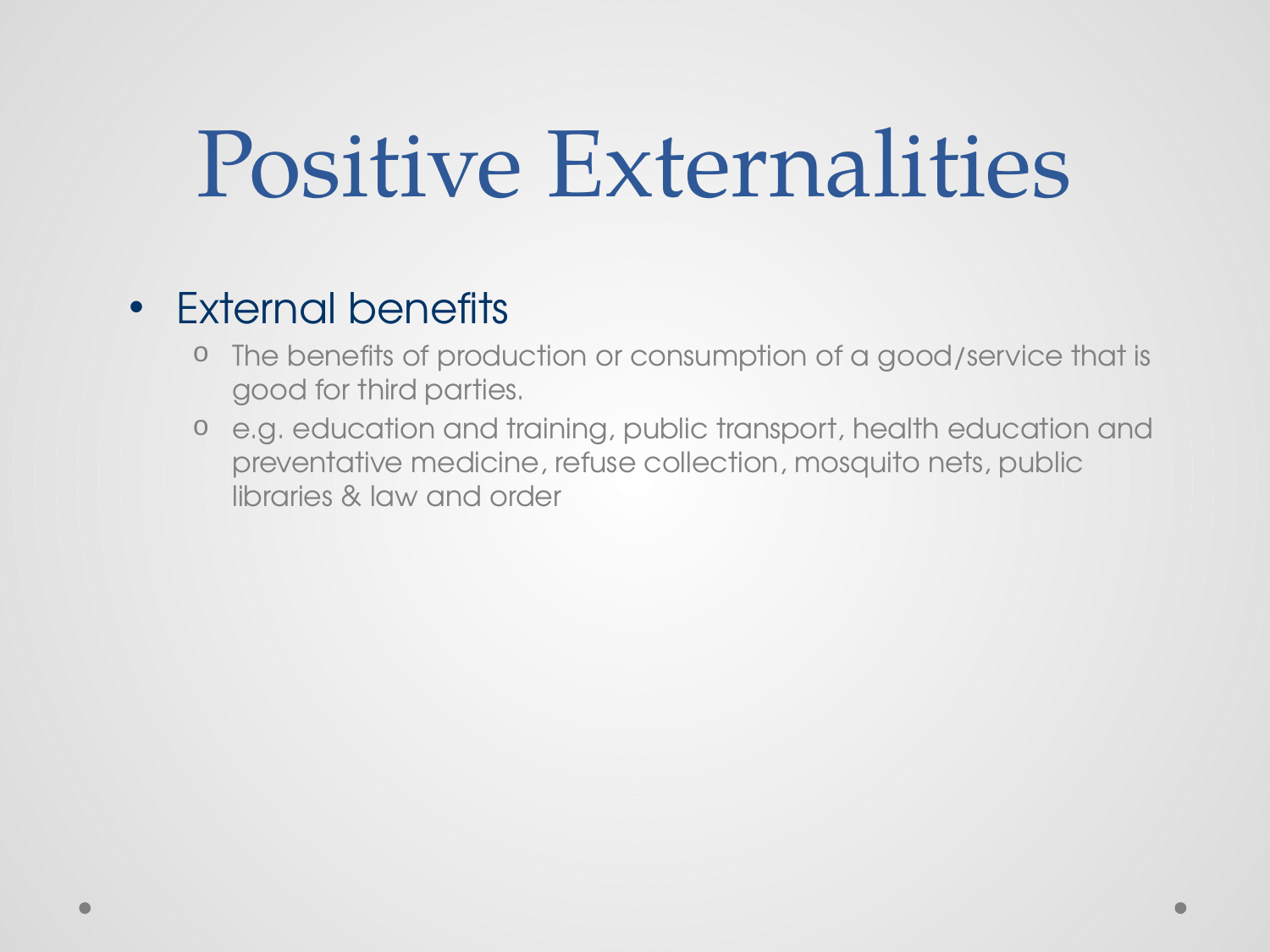

# Positive Externalities
External benefits
The benefits of production or consumption of a good/service that is good for third parties.
e.g. education and training, public transport, health education and preventative medicine, refuse collection, mosquito nets, public libraries & law and order